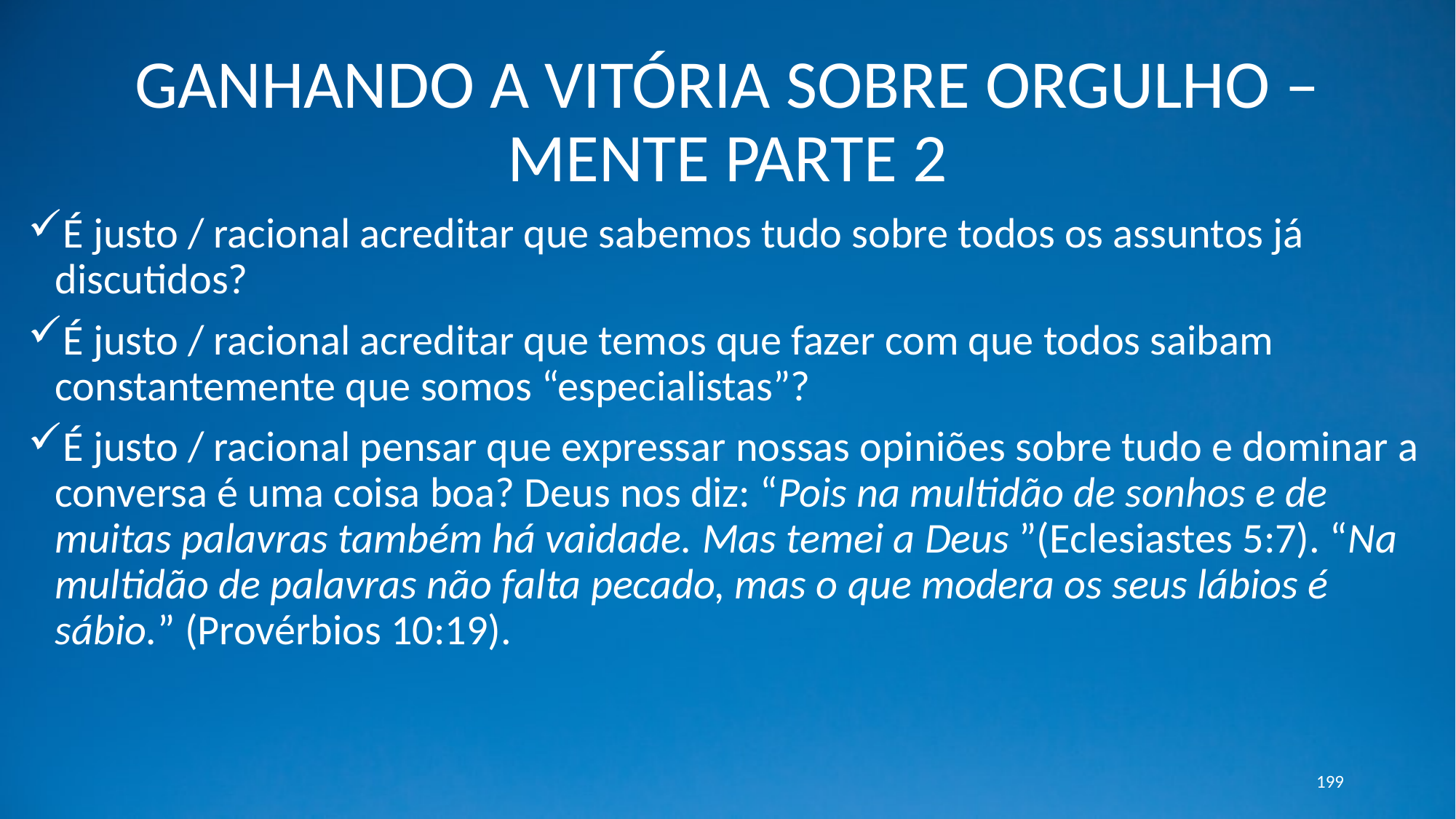

# GANHANDO A VITÓRIA SOBRE ORGULHO – MENTE PARTE 2
É justo / racional acreditar que sabemos tudo sobre todos os assuntos já discutidos?
É justo / racional acreditar que temos que fazer com que todos saibam constantemente que somos “especialistas”?
É justo / racional pensar que expressar nossas opiniões sobre tudo e dominar a conversa é uma coisa boa? Deus nos diz: “Pois na multidão de sonhos e de muitas palavras também há vaidade. Mas temei a Deus ”(Eclesiastes 5:7). “Na multidão de palavras não falta pecado, mas o que modera os seus lábios é sábio.” (Provérbios 10:19).
199